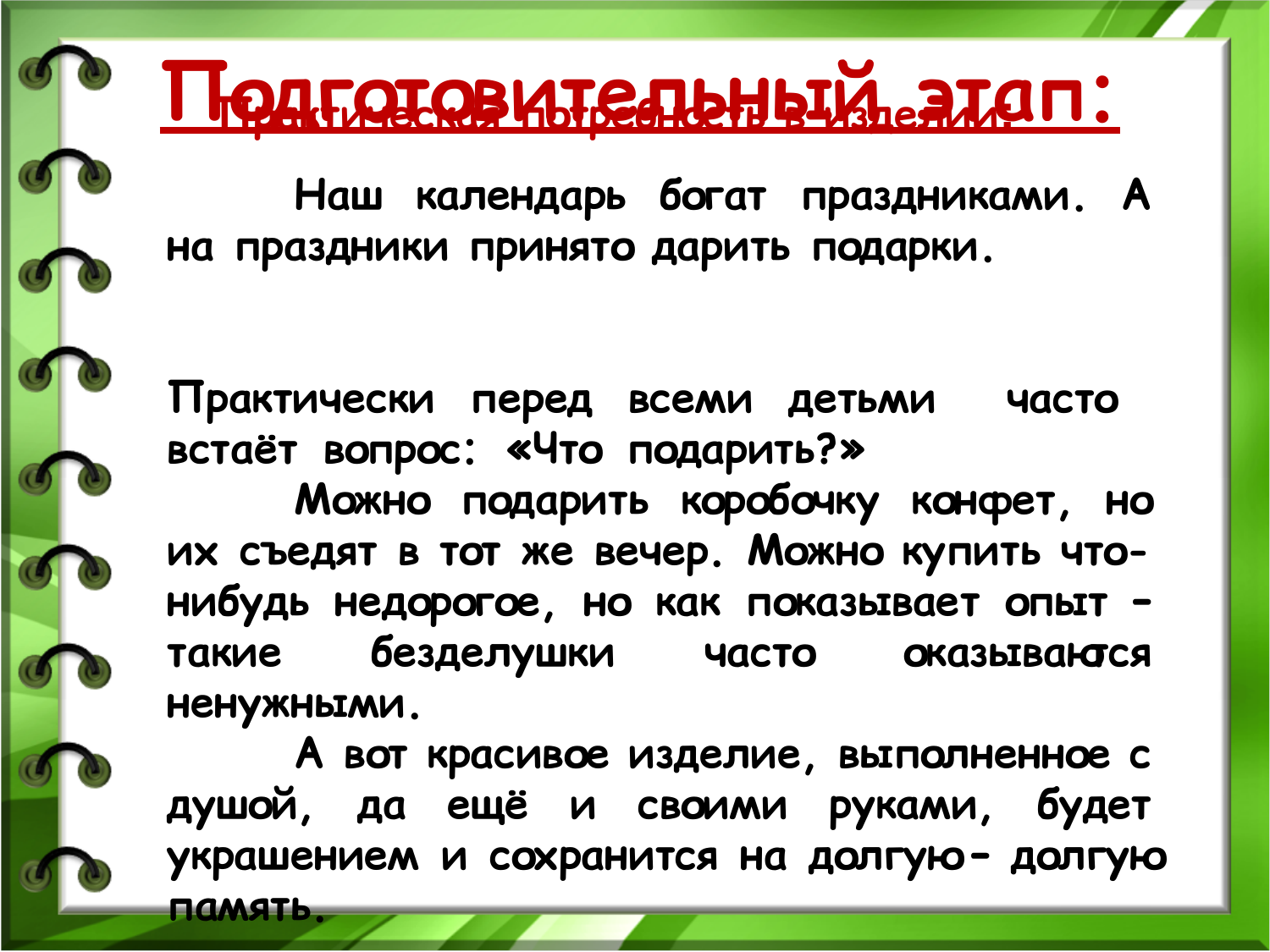

Подготовительный этап:
Практическая потребность в изделии:

	Наш календарь богат праздниками. А на праздники принято дарить подарки.                                                                                                             	Практически перед всеми детьми  часто  встаёт вопрос: «Что подарить?»            	Можно подарить коробочку конфет, но их съедят в тот же вечер. Можно купить что-нибудь недорогое, но как показывает опыт – такие безделушки часто оказываются ненужными. 						А вот красивое изделие, выполненное с душой, да ещё и своими руками, будет украшением и сохранится на долгую – долгую память.